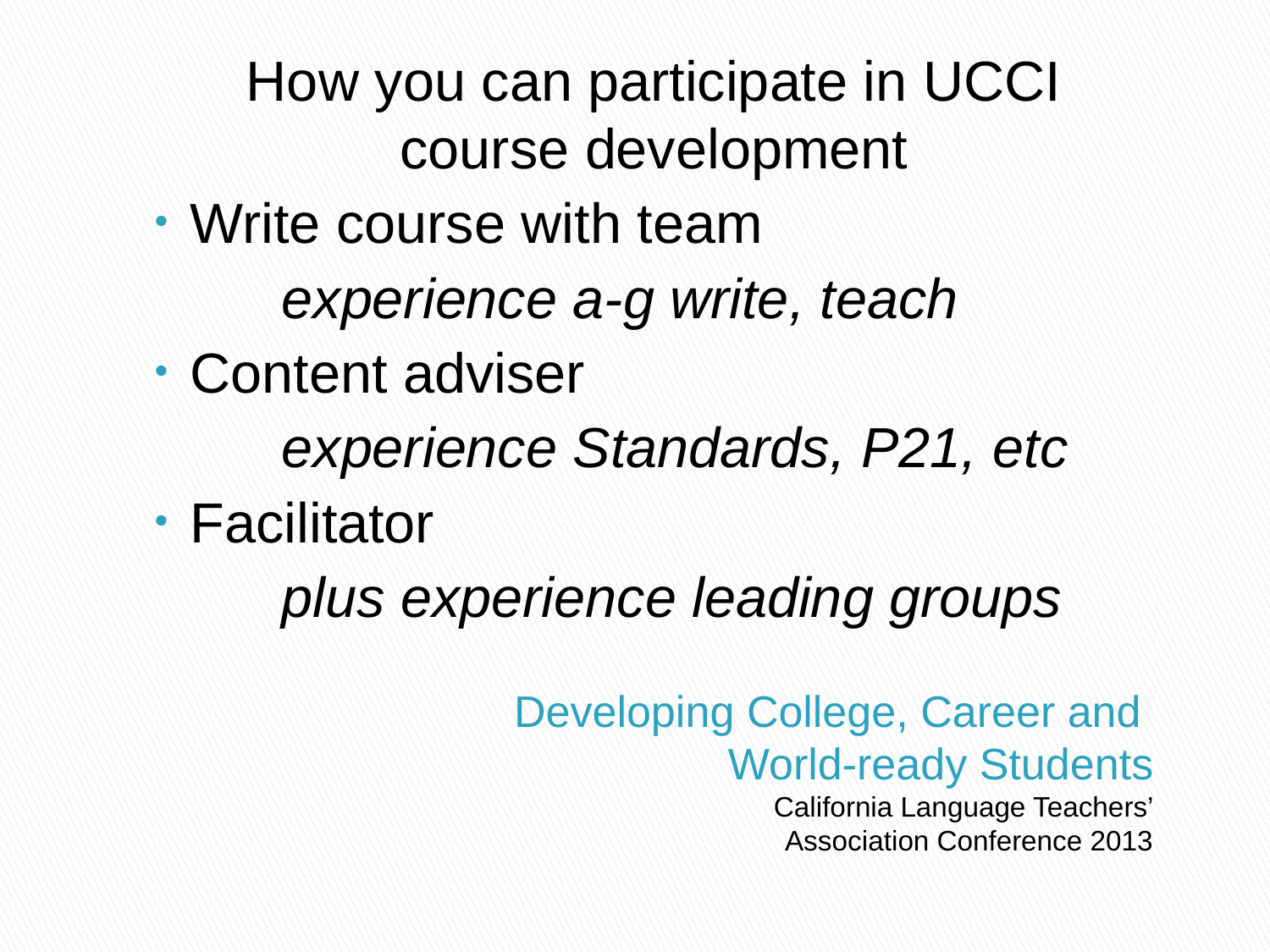

How you can participate in UCCI course development
Write course with team
	experience a-g write, teach
Content adviser
	experience Standards, P21, etc
Facilitator
	plus experience leading groups

# Developing College, Career and World-ready Students
California Language Teachers’ Association Conference 2013